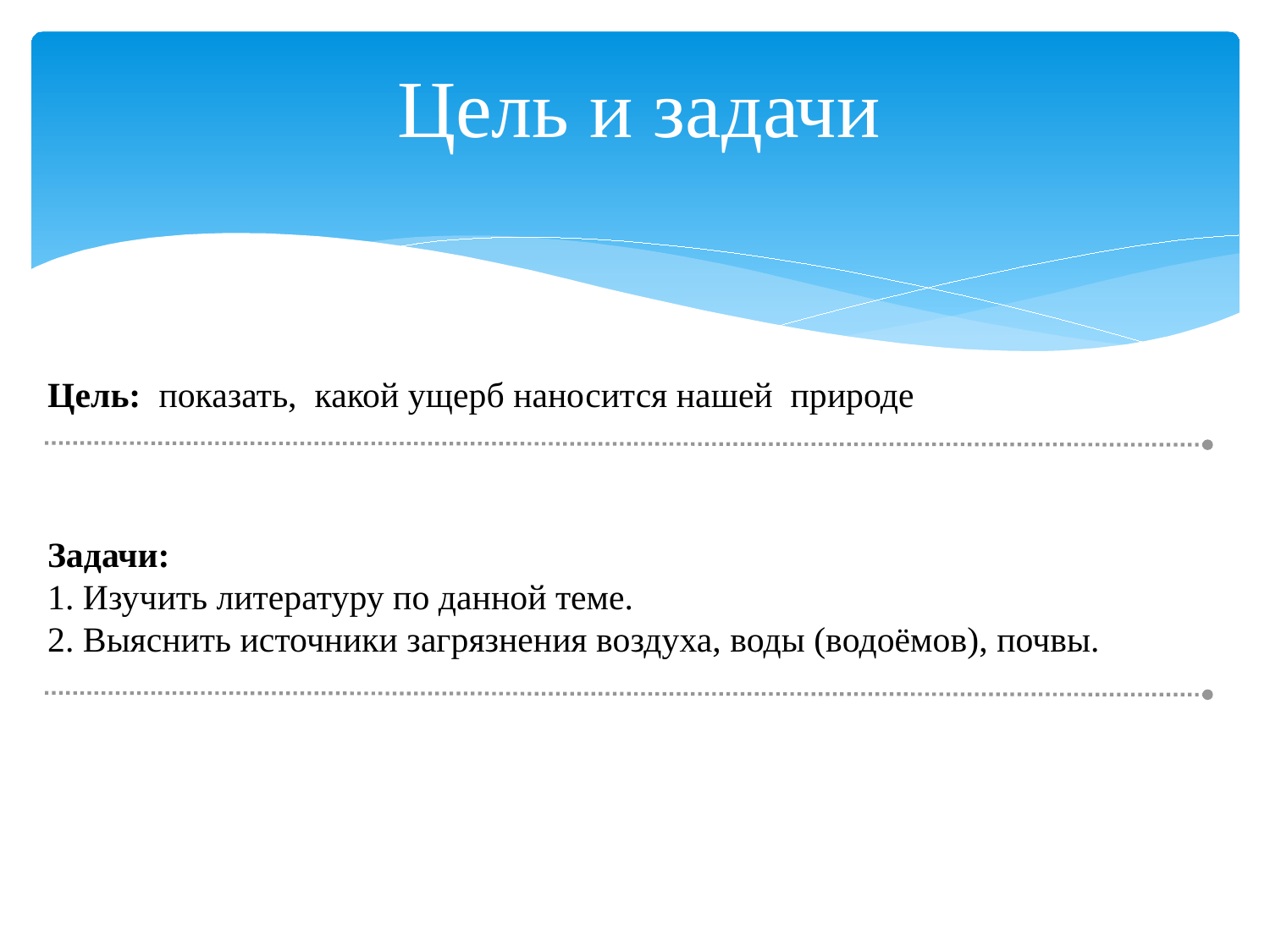

# Цель и задачи

Цель:  показать,  какой ущерб наносится нашей  природе

Задачи:
1. Изучить литературу по данной теме.
2. Выяснить источники загрязнения воздуха, воды (водоёмов), почвы.